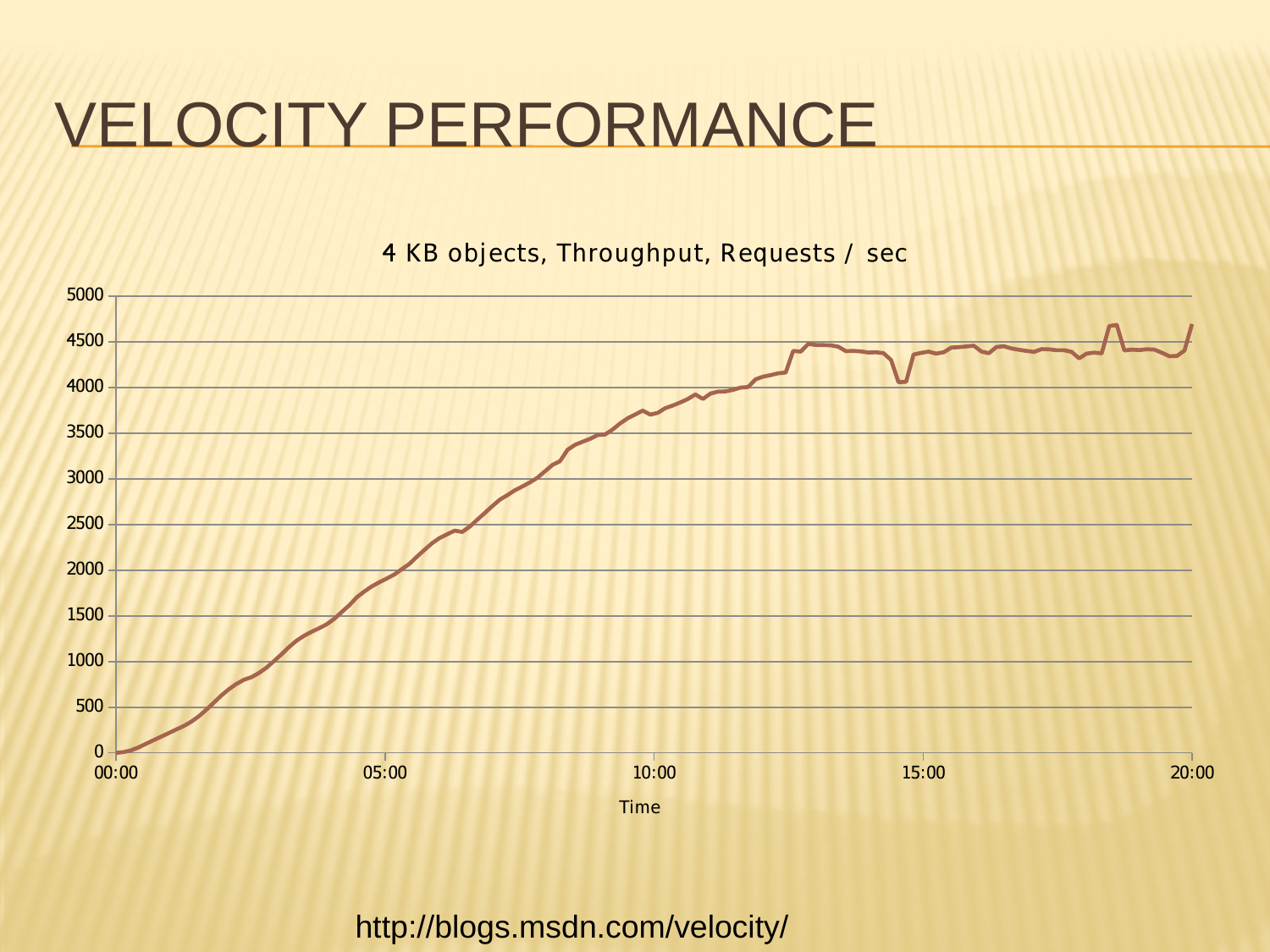

# Velocity Performance

### Chart: 4 KB objects, Throughput, Requests / sec

| Category |  |  |
|---|---|---|
http://blogs.msdn.com/velocity/